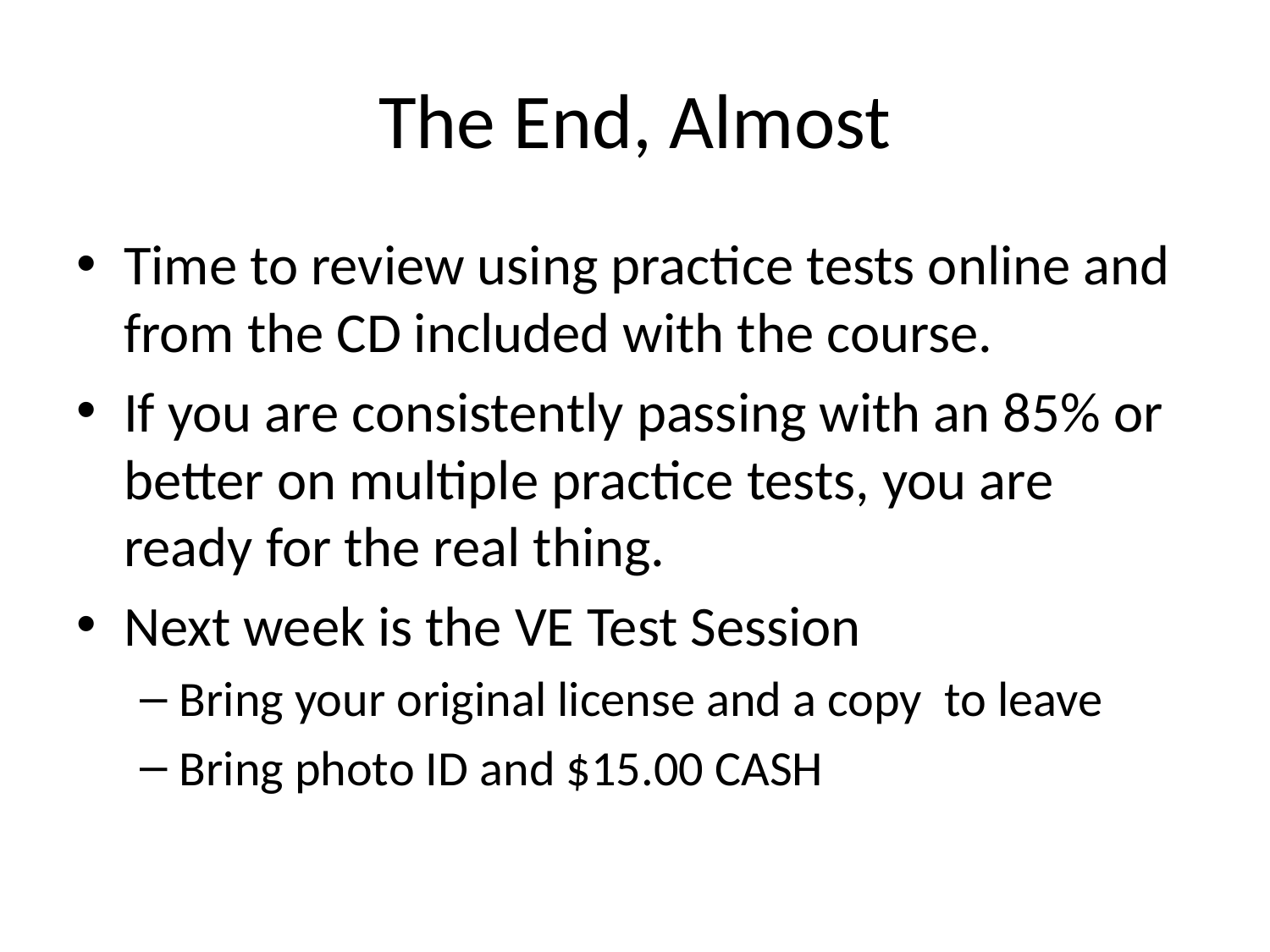

# The End, Almost
Time to review using practice tests online and from the CD included with the course.
If you are consistently passing with an 85% or better on multiple practice tests, you are ready for the real thing.
Next week is the VE Test Session
Bring your original license and a copy  to leave
Bring photo ID and $15.00 CASH